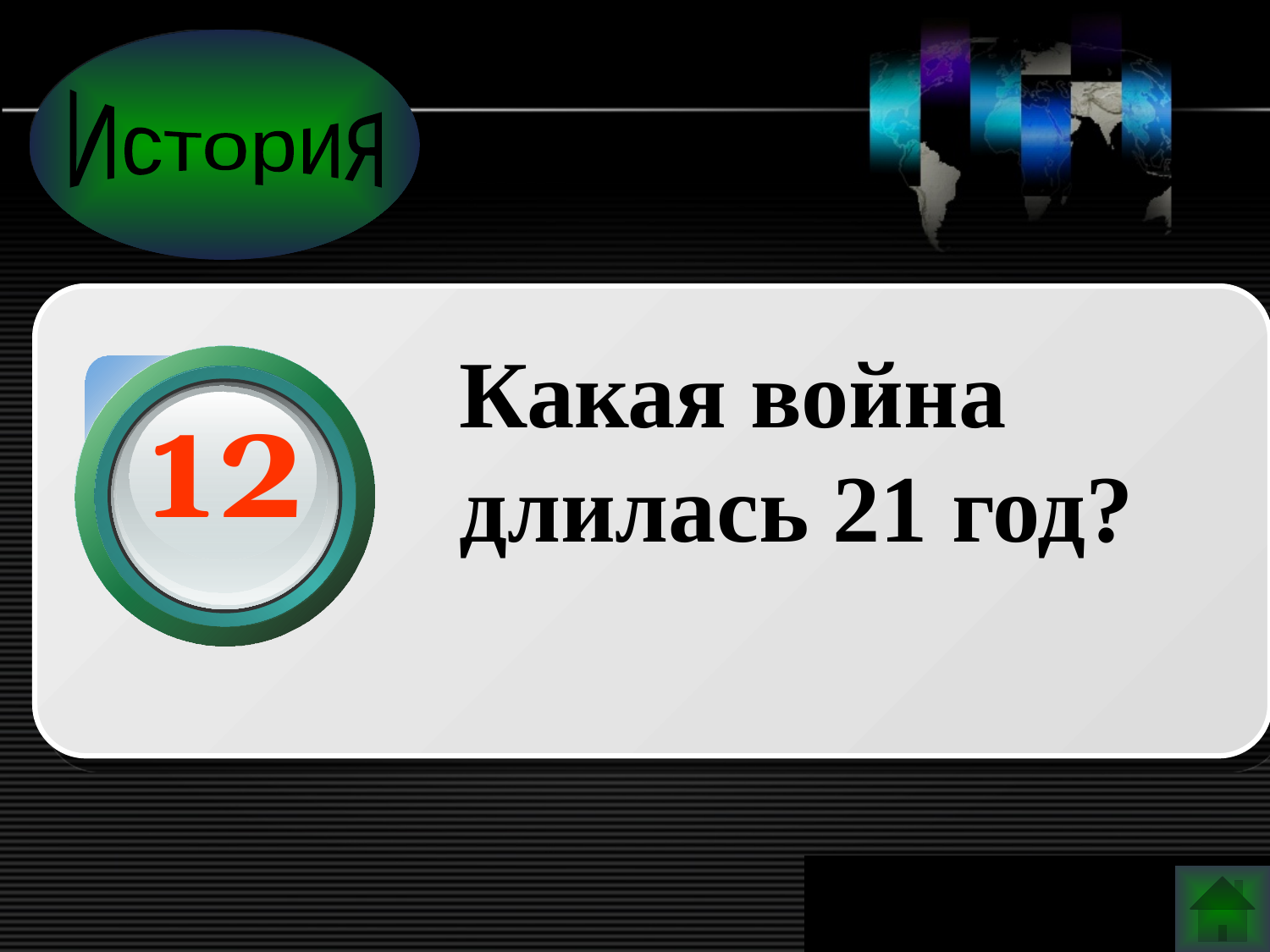

История

Какая война длилась 21 год?

12

www.themegallery.com